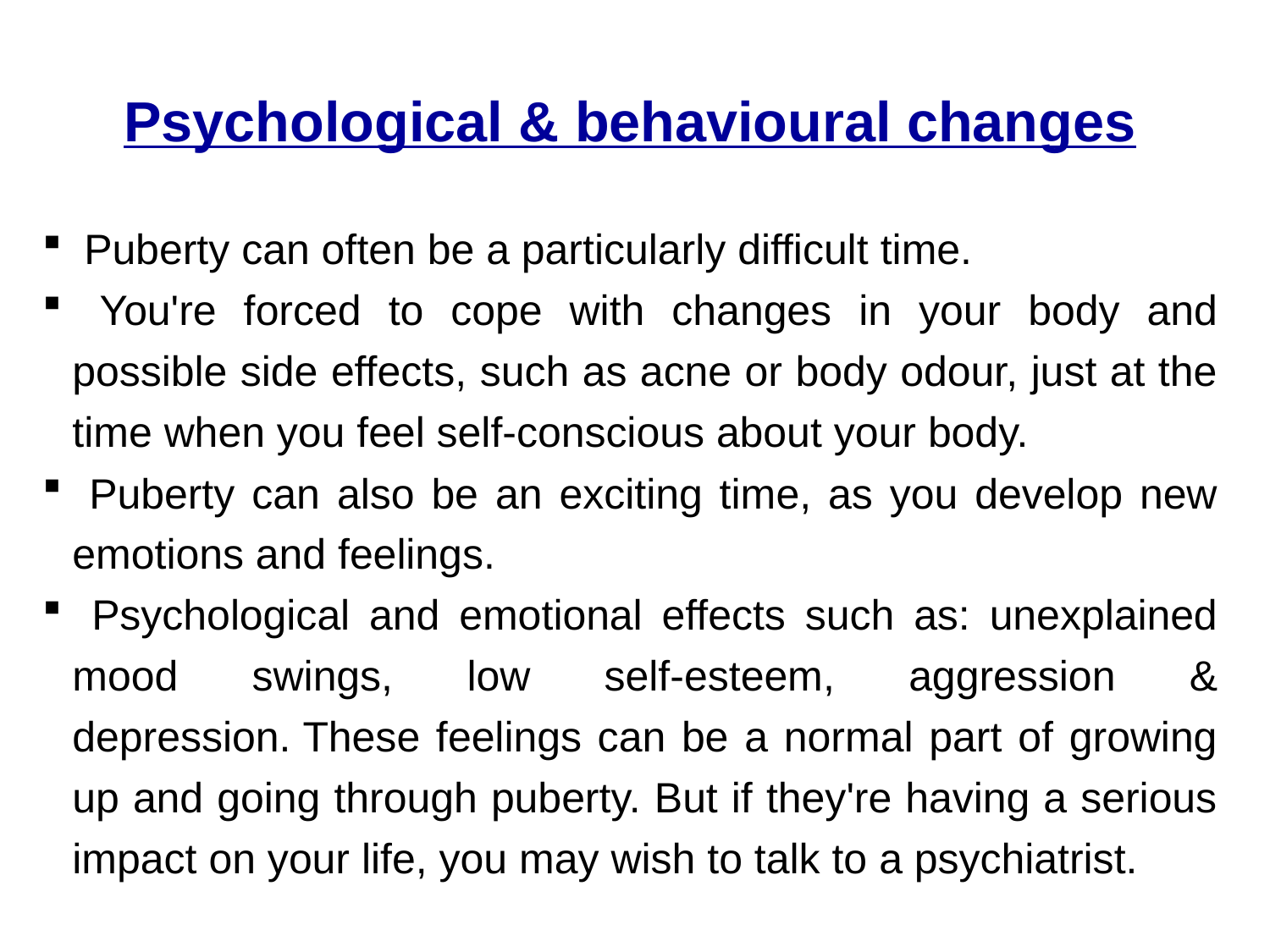

Psychological & behavioural changes

 Puberty can often be a particularly difficult time.
 You're forced to cope with changes in your body and possible side effects, such as acne or body odour, just at the time when you feel self-conscious about your body.
 Puberty can also be an exciting time, as you develop new emotions and feelings.
 Psychological and emotional effects such as: unexplained mood swings, low self-esteem, aggression & depression. These feelings can be a normal part of growing up and going through puberty. But if they're having a serious impact on your life, you may wish to talk to a psychiatrist.